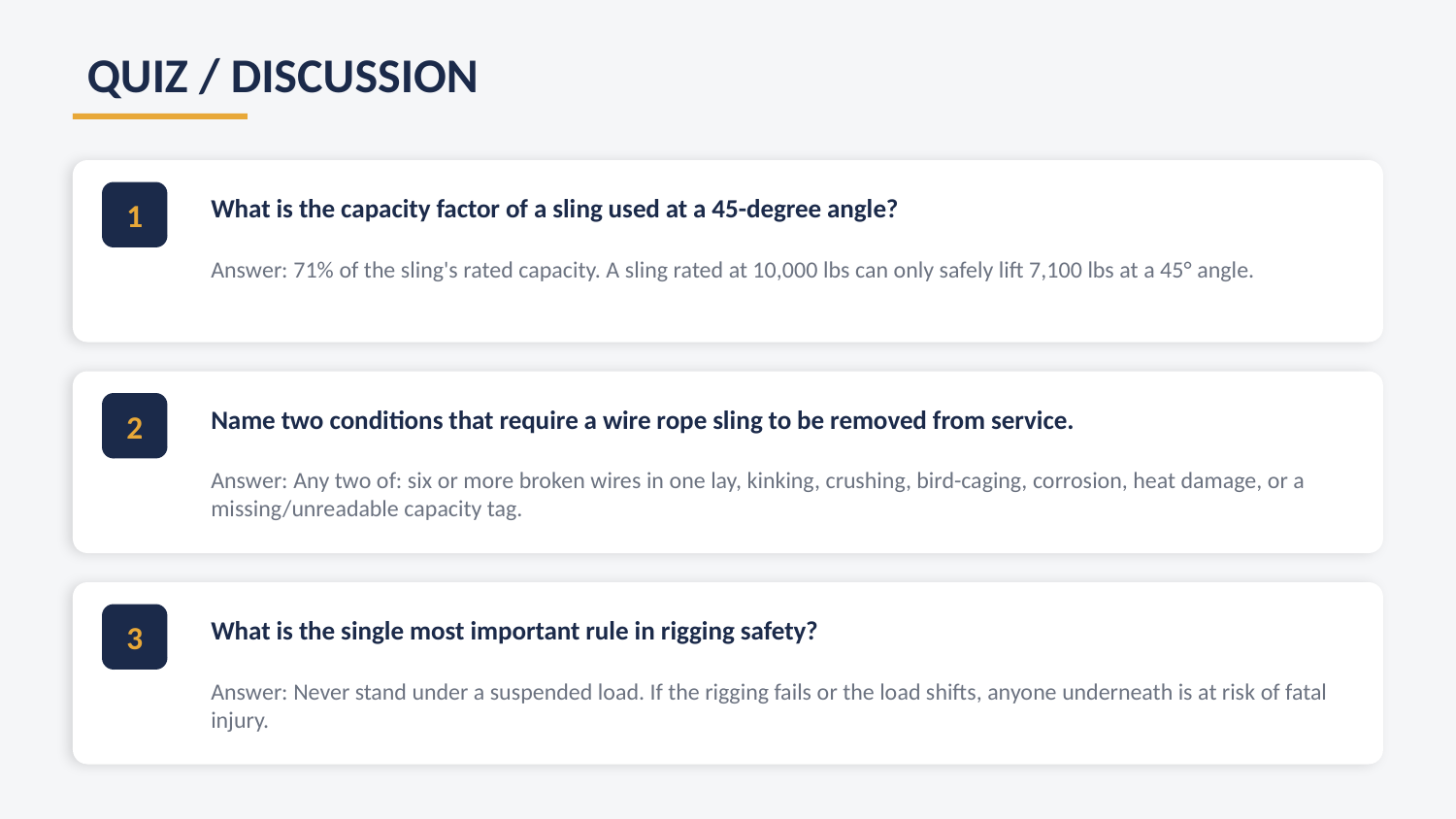

QUIZ / DISCUSSION

What is the capacity factor of a sling used at a 45-degree angle?

1
Answer: 71% of the sling's rated capacity. A sling rated at 10,000 lbs can only safely lift 7,100 lbs at a 45° angle.

Name two conditions that require a wire rope sling to be removed from service.

2
Answer: Any two of: six or more broken wires in one lay, kinking, crushing, bird-caging, corrosion, heat damage, or a missing/unreadable capacity tag.

What is the single most important rule in rigging safety?

3
Answer: Never stand under a suspended load. If the rigging fails or the load shifts, anyone underneath is at risk of fatal injury.